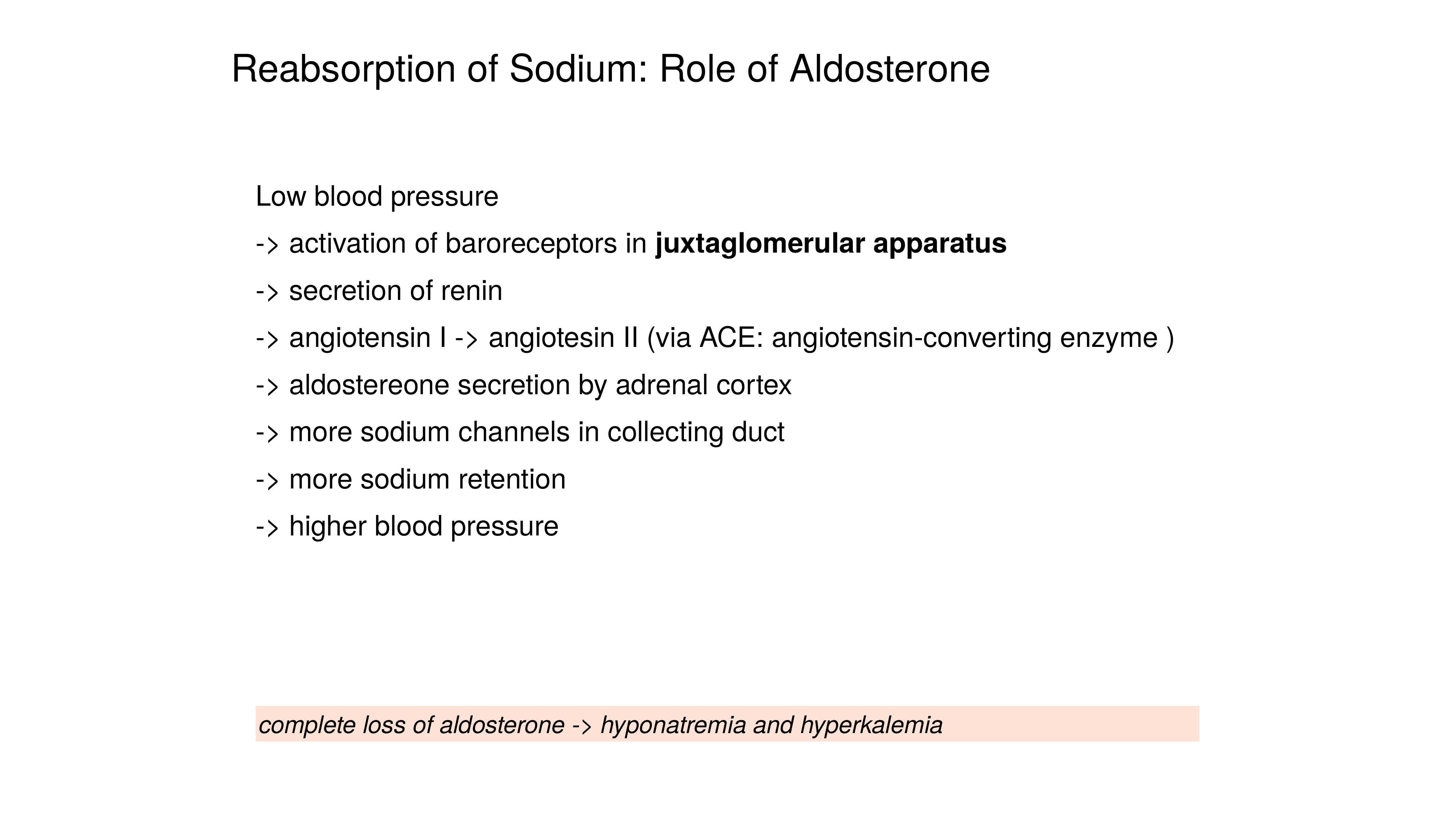

Reabsorption of Sodium: Role of Aldosterone

Low blood pressure
-> activation of baroreceptors in juxtaglomerular apparatus
-> secretion of renin
-> angiotensin I -> angiotesin II (via ACE: angiotensin-converting enzyme )
-> aldostereone secretion by adrenal cortex
-> more sodium channels in collecting duct
-> more sodium retention
-> higher blood pressure

complete loss of aldosterone -> hyponatremia and hyperkalemia